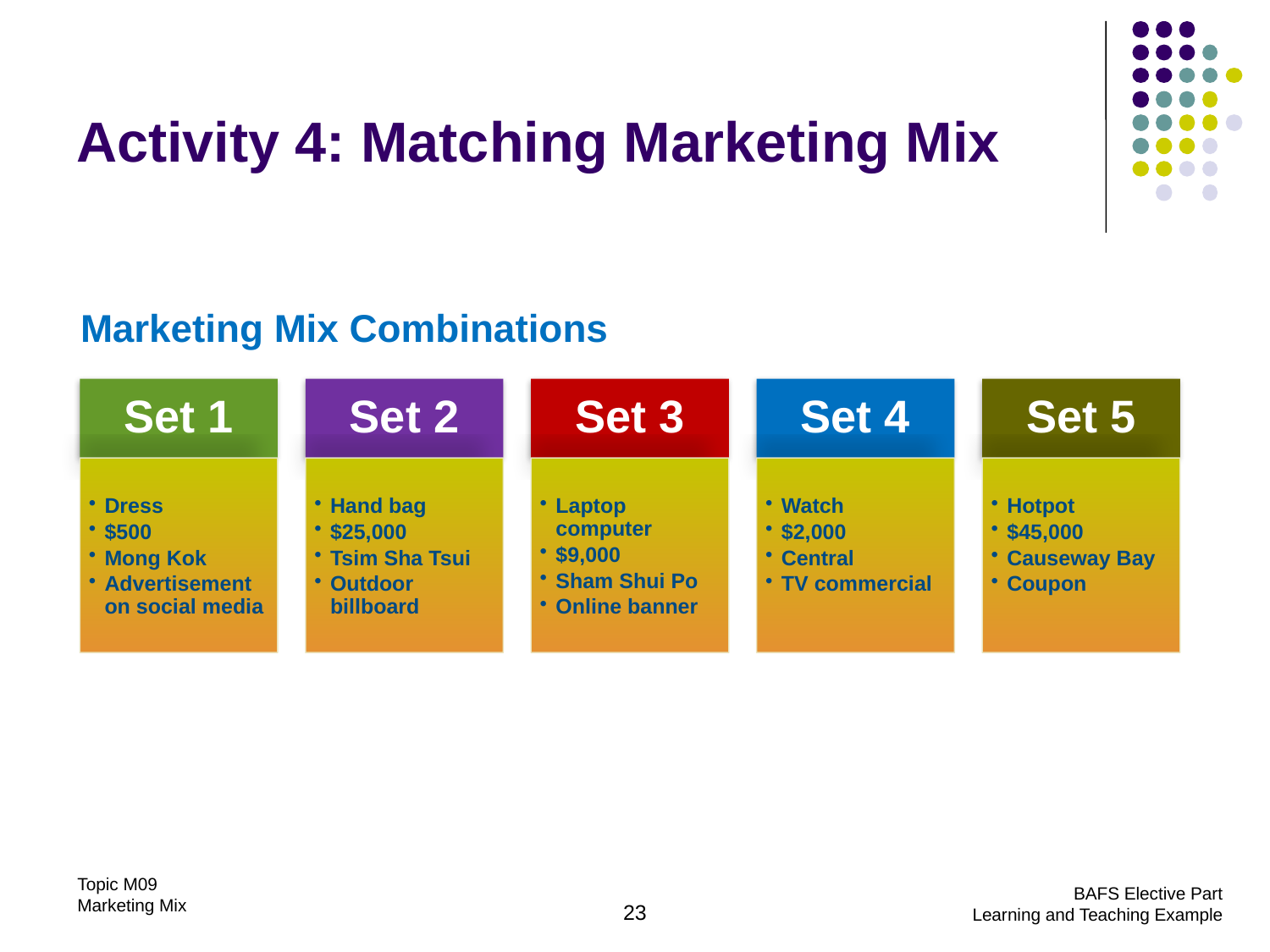

Activity 4: Matching Marketing Mix
Set 1

Dress
$500
Mong Kok
Advertisement on social media
Set 2

Hand bag
$25,000
Tsim Sha Tsui
Outdoor billboard
Set 3

Laptop computer
$9,000
Sham Shui Po
Online banner

Set 4

Watch
$2,000
Central
TV commercial
Set 5

Hotpot
$45,000
Causeway Bay
Coupon
Marketing Mix Combinations

23